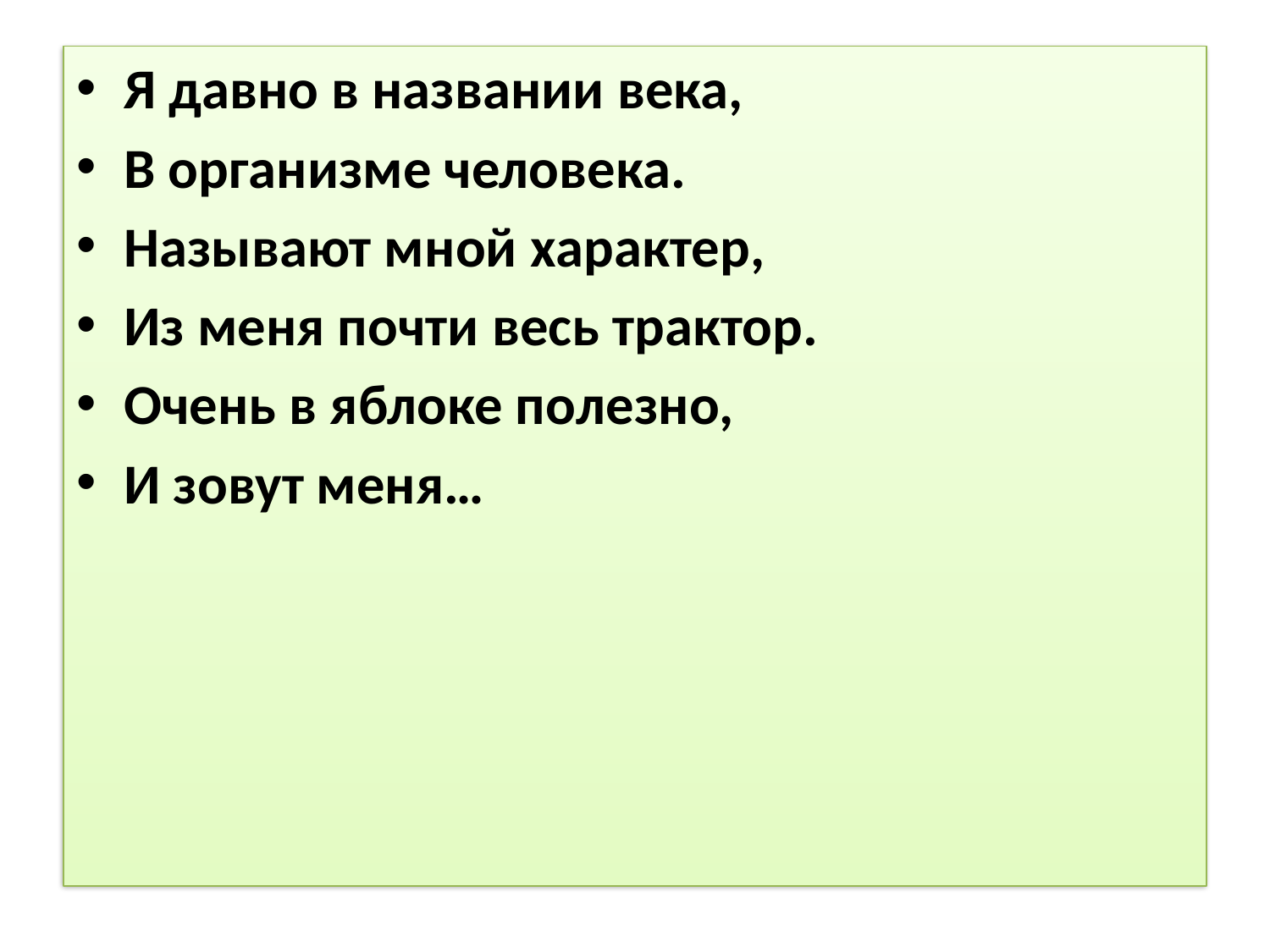

#
Я давно в названии века,
В организме человека.
Называют мной характер,
Из меня почти весь трактор.
Очень в яблоке полезно,
И зовут меня…